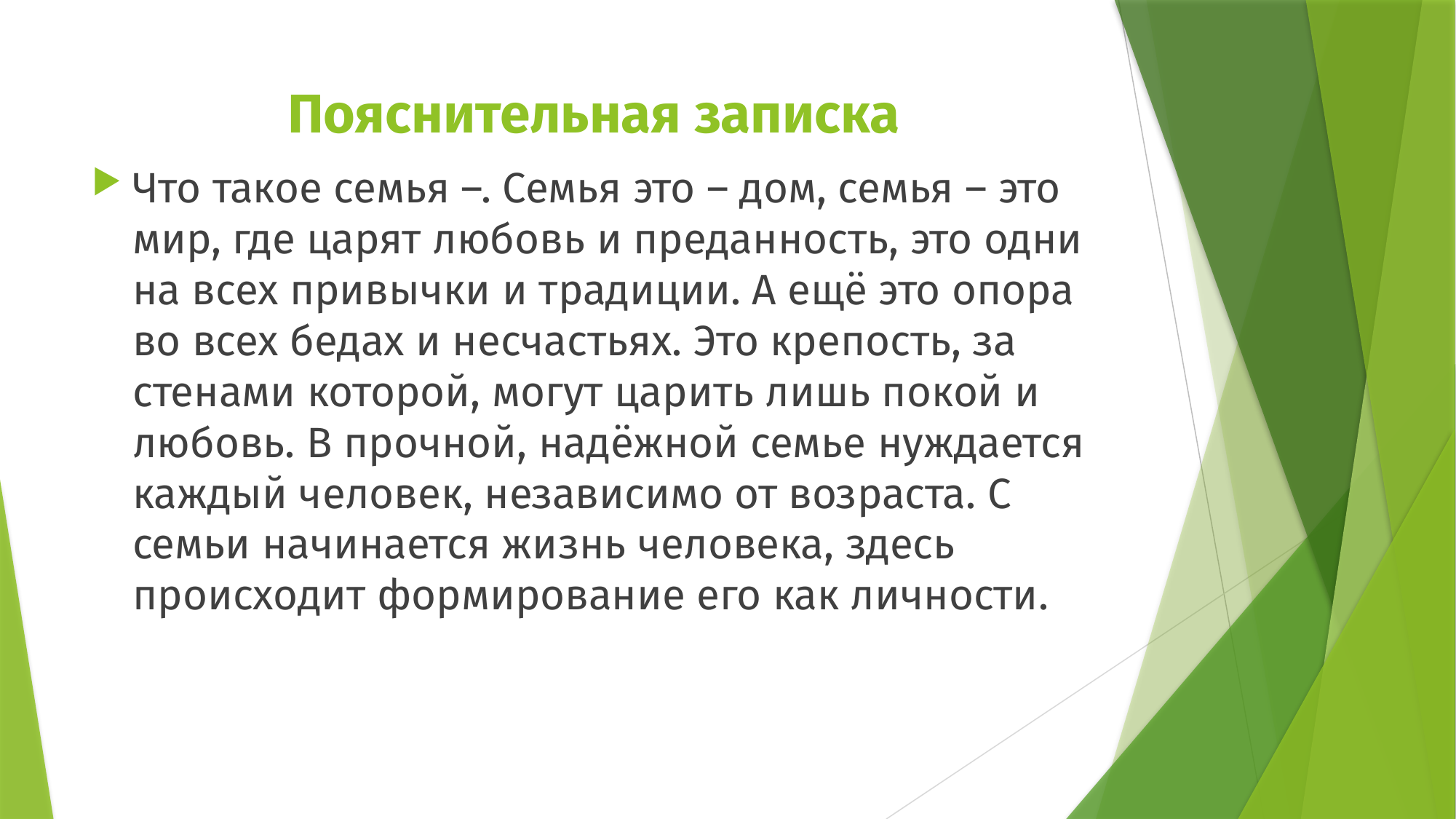

# Пояснительная записка
Что такое семья –. Семья это – дом, семья – это мир, где царят любовь и преданность, это одни на всех привычки и традиции. А ещё это опора во всех бедах и несчастьях. Это крепость, за стенами которой, могут царить лишь покой и любовь. В прочной, надёжной семье нуждается каждый человек, независимо от возраста. С семьи начинается жизнь человека, здесь происходит формирование его как личности.